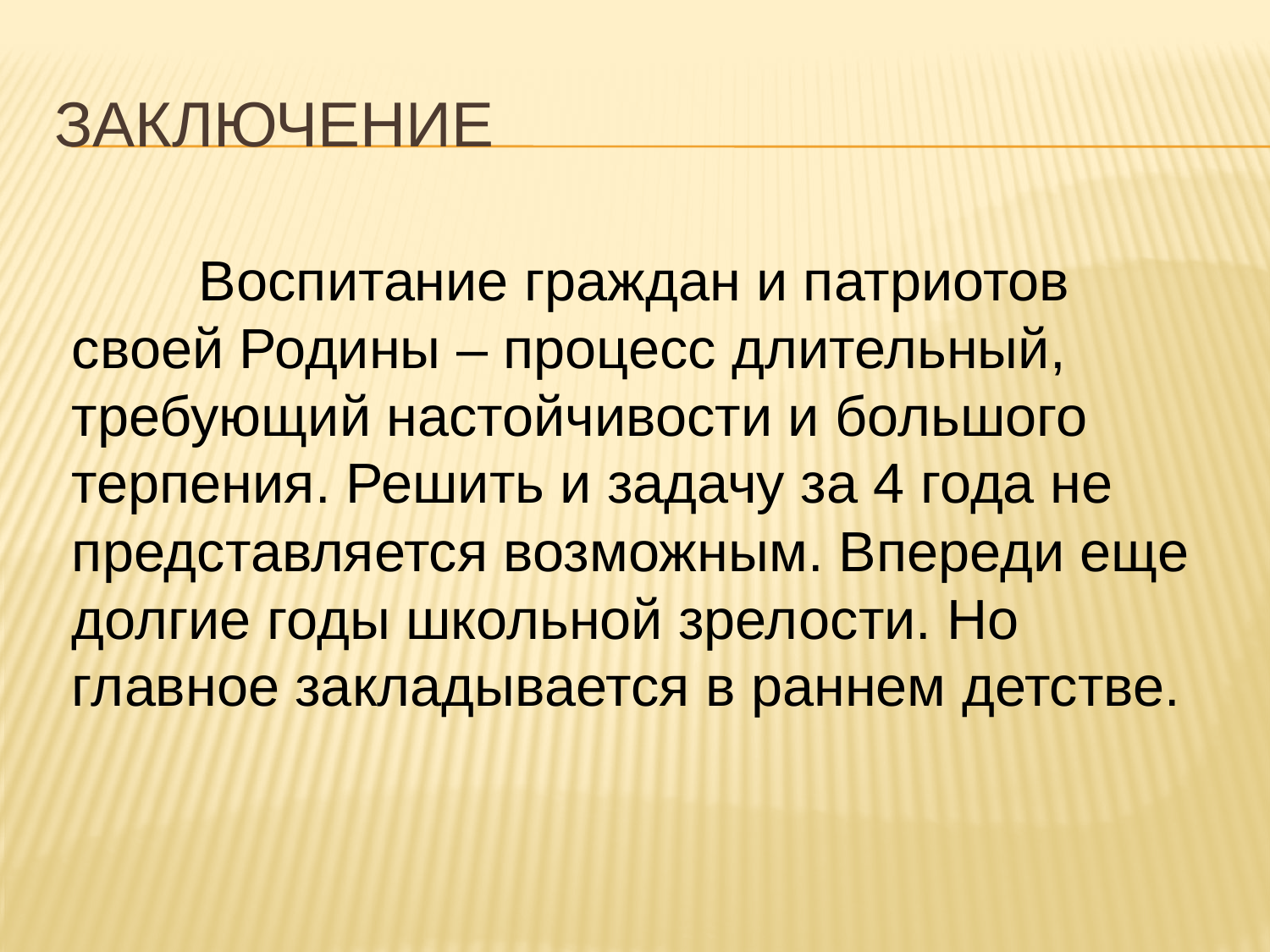

# заключение
   	Воспитание граждан и патриотов своей Родины – процесс длительный, требующий настойчивости и большого терпения. Решить и задачу за 4 года не представляется возможным. Впереди еще долгие годы школьной зрелости. Но главное закладывается в раннем детстве.